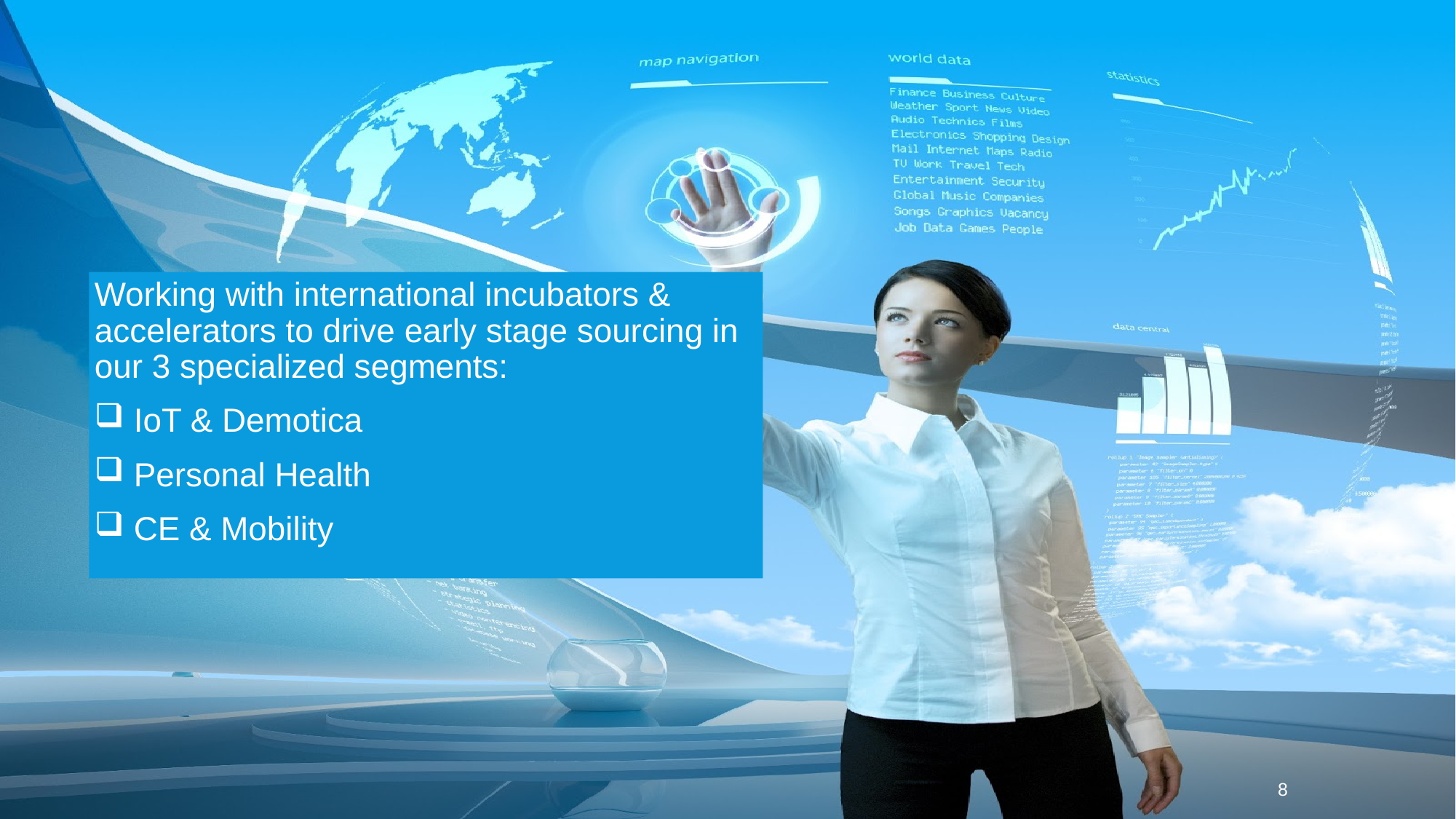

Working with international incubators & accelerators to drive early stage sourcing in our 3 specialized segments:
 IoT & Demotica
 Personal Health
 CE & Mobility
8